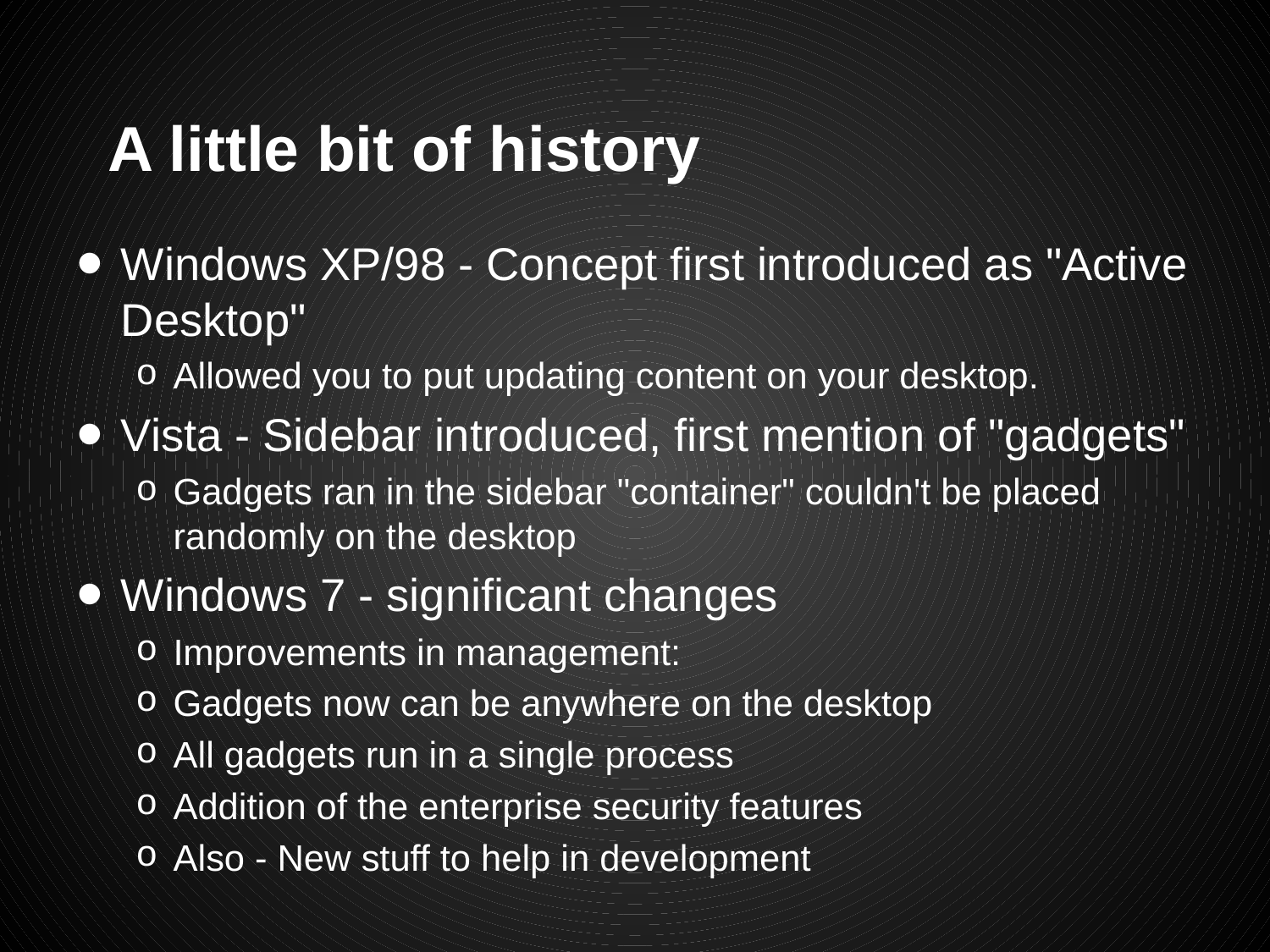

# A little bit of history
Windows XP/98 - Concept first introduced as "Active Desktop"
Allowed you to put updating content on your desktop.
Vista - Sidebar introduced, first mention of "gadgets"
Gadgets ran in the sidebar "container" couldn't be placed randomly on the desktop
Windows 7 - significant changes
Improvements in management:
Gadgets now can be anywhere on the desktop
All gadgets run in a single process
Addition of the enterprise security features
Also - New stuff to help in development